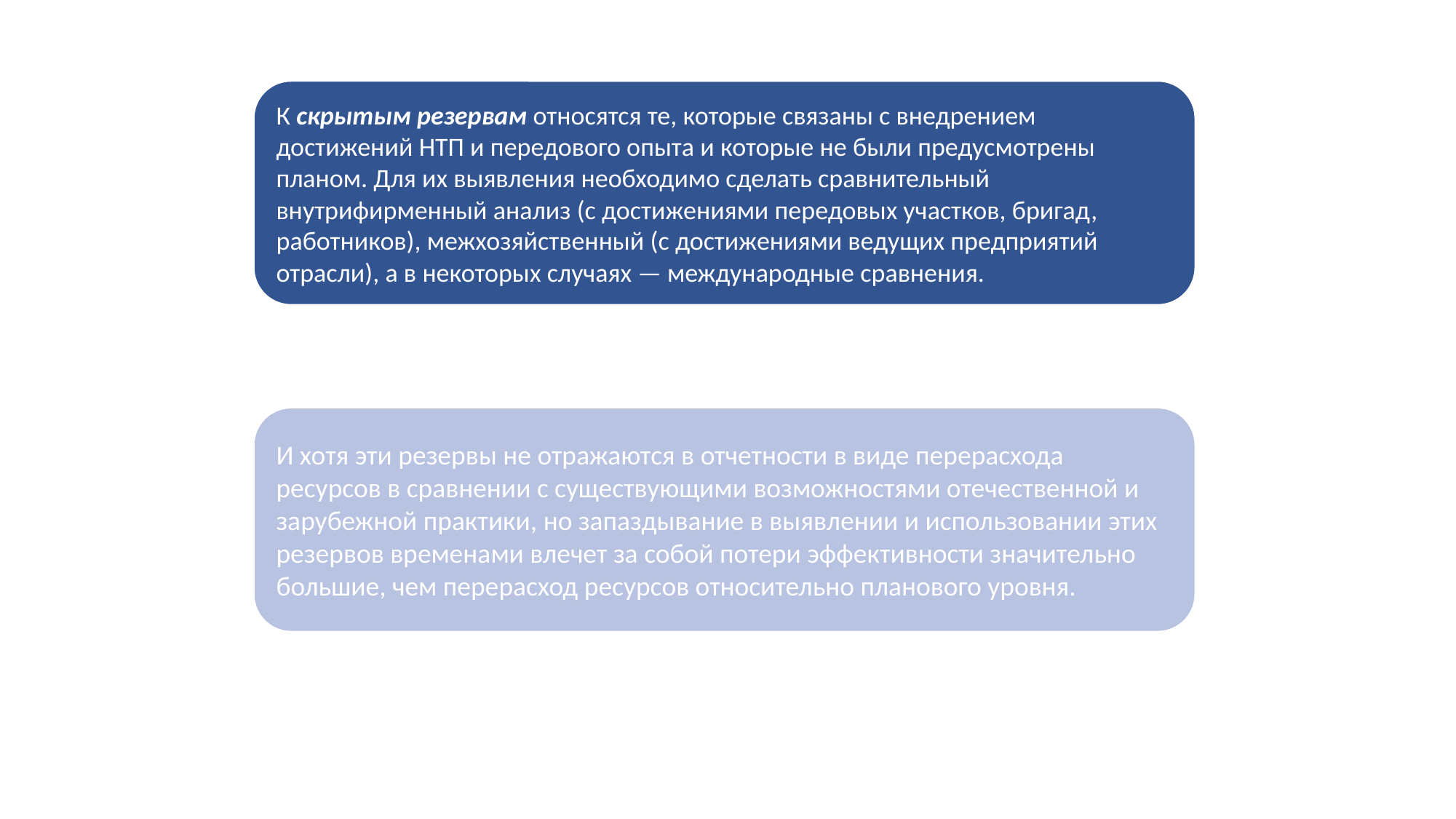

К скрытым резервам относятся те, которые связаны с внедрением достижений НТП и передового опыта и которые не были предусмотрены планом. Для их выявления необходимо сделать сравнительный внутрифирменный анализ (с достижениями передовых участков, бригад, работников), межхозяйственный (с достижениями ведущих предприятий отрасли), а в некоторых случаях — международные сравнения.
И хотя эти резервы не отражаются в отчетности в виде перерасхода ресурсов в сравнении с существующими возможностями отечественной и зарубежной практики, но запаздывание в выявлении и использовании этих резервов временами влечет за собой потери эффективности значительно большие, чем перерасход ресурсов относительно планового уровня.